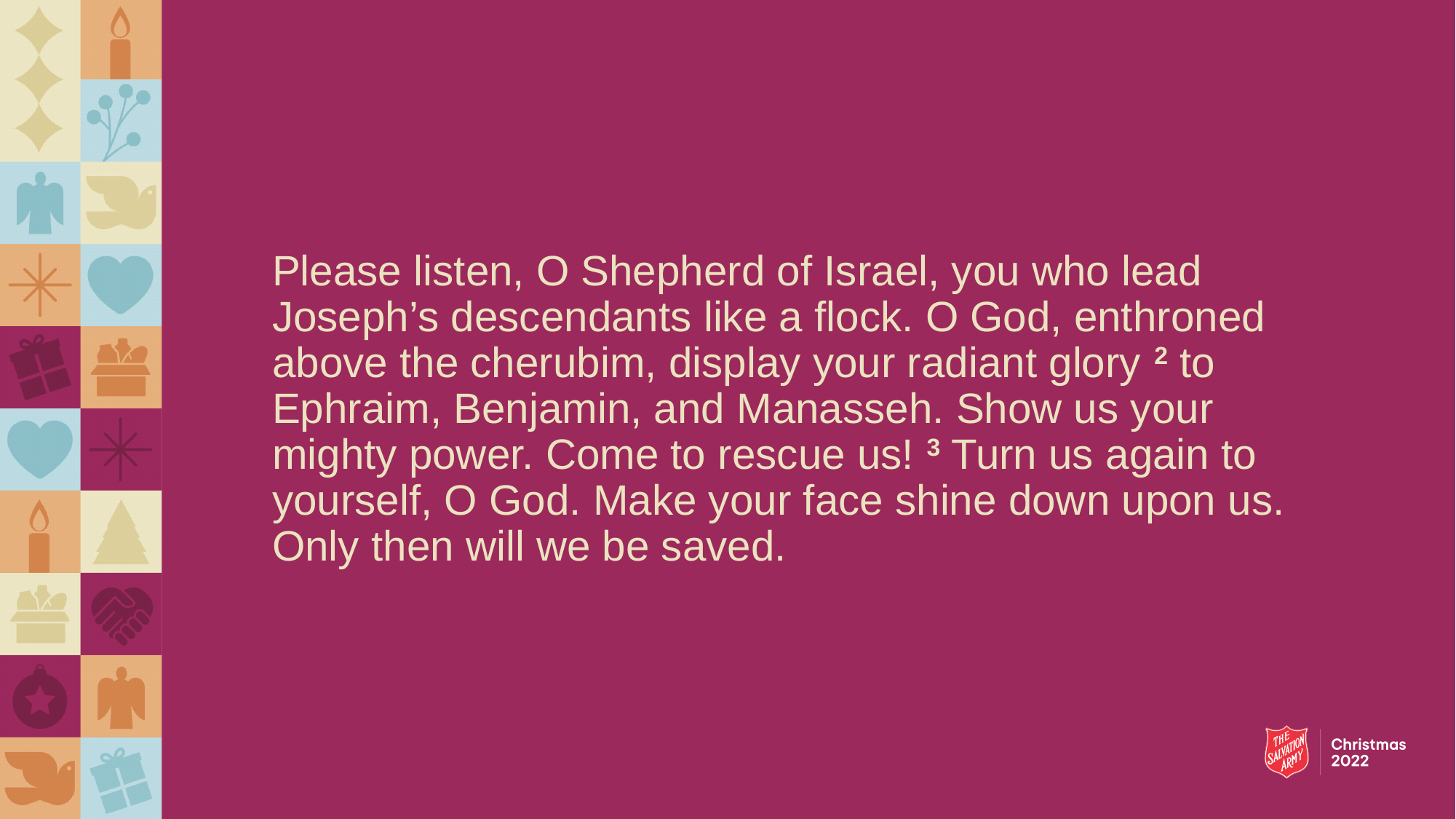

Please listen, O Shepherd of Israel, you who lead Joseph’s descendants like a flock. O God, enthroned above the cherubim, display your radiant glory 2 to Ephraim, Benjamin, and Manasseh. Show us your mighty power. Come to rescue us! 3 Turn us again to yourself, O God. Make your face shine down upon us. Only then will we be saved.